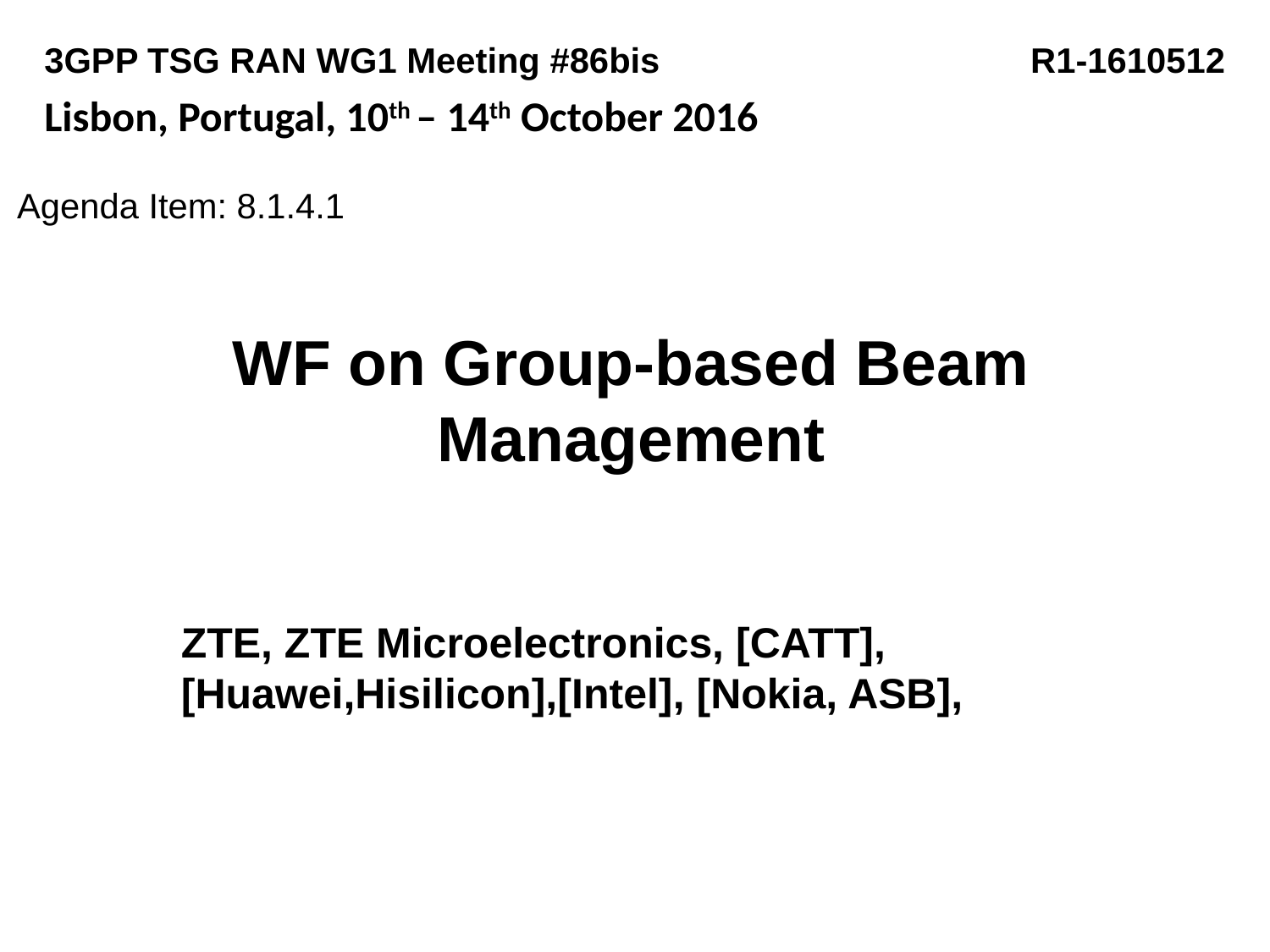

3GPP TSG RAN WG1 Meeting #86bis            		          R1-1610512
Lisbon, Portugal, 10th – 14th October 2016

Agenda Item: 8.1.4.1
# WF on Group-based Beam Management
ZTE, ZTE Microelectronics, [CATT],[Huawei,Hisilicon],[Intel], [Nokia, ASB],